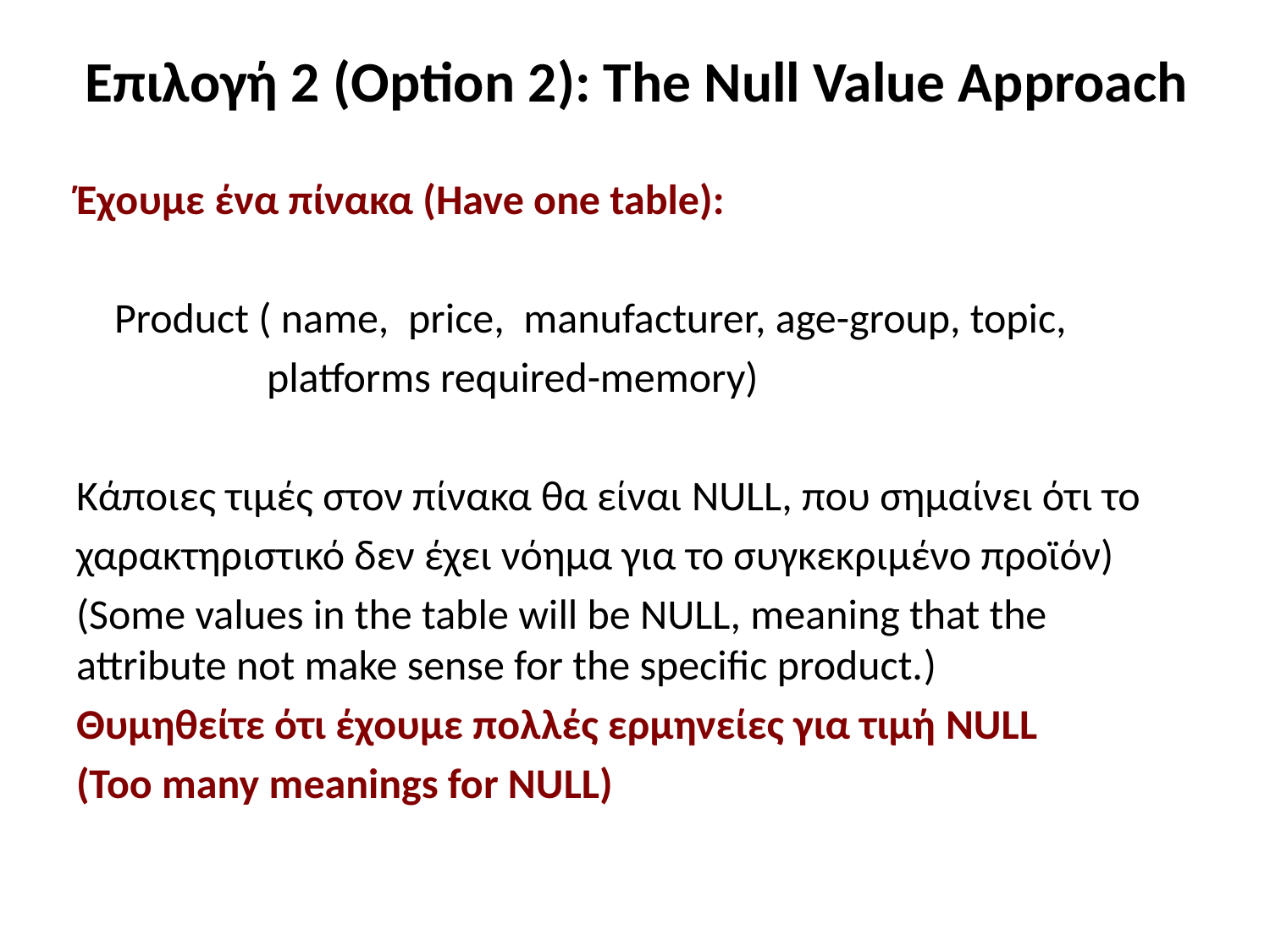

# Επιλογή 2 (Option 2): The Null Value Approach
Έχουμε ένα πίνακα (Have one table):

    Product ( name,  price,  manufacturer, age-group, topic,
                    platforms required-memory)

Κάποιες τιμές στον πίνακα θα είναι NULL, που σημαίνει ότι το
χαρακτηριστικό δεν έχει νόημα για το συγκεκριμένο προϊόν)
(Some values in the table will be NULL, meaning that the attribute not make sense for the specific product.)
Θυμηθείτε ότι έχουμε πολλές ερμηνείες για τιμή NULL
(Too many meanings for NULL)